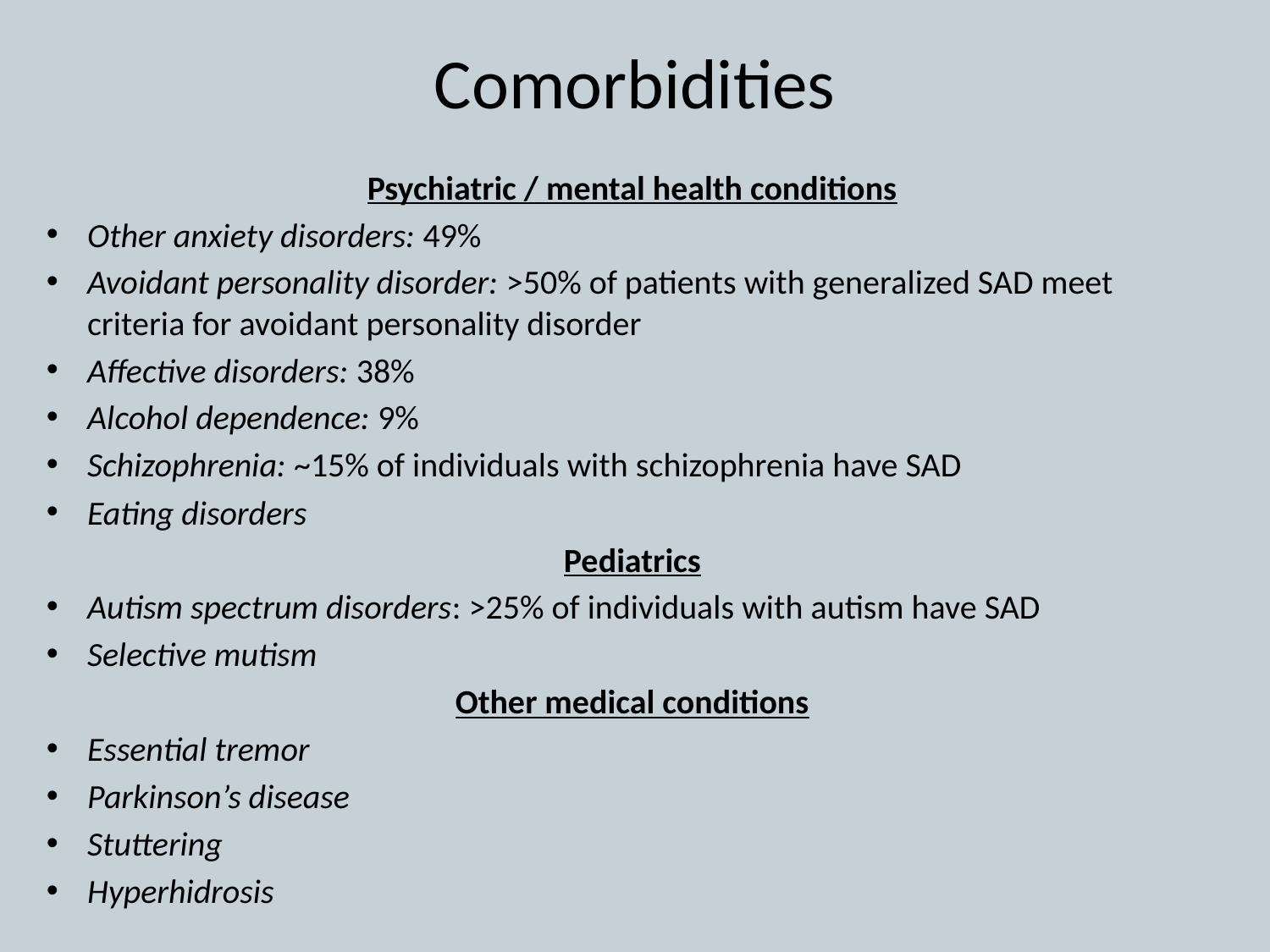

# Comorbidities
Psychiatric / mental health conditions
Other anxiety disorders: 49%
Avoidant personality disorder: >50% of patients with generalized SAD meet criteria for avoidant personality disorder
Affective disorders: 38%
Alcohol dependence: 9%
Schizophrenia: ~15% of individuals with schizophrenia have SAD
Eating disorders
Pediatrics
Autism spectrum disorders: >25% of individuals with autism have SAD
Selective mutism
Other medical conditions
Essential tremor
Parkinson’s disease
Stuttering
Hyperhidrosis